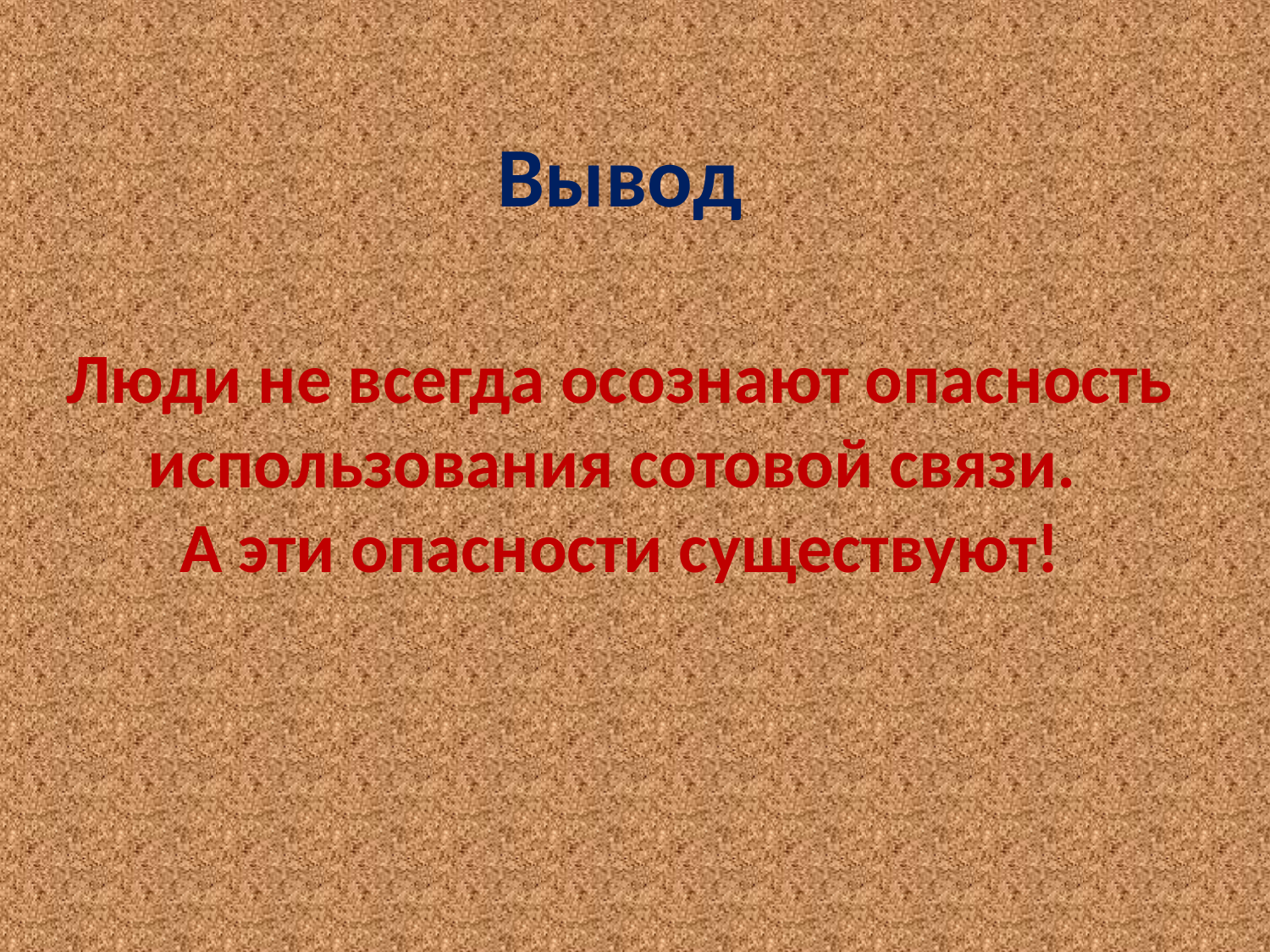

Вывод
Люди не всегда осознают опасность использования сотовой связи.
А эти опасности существуют!